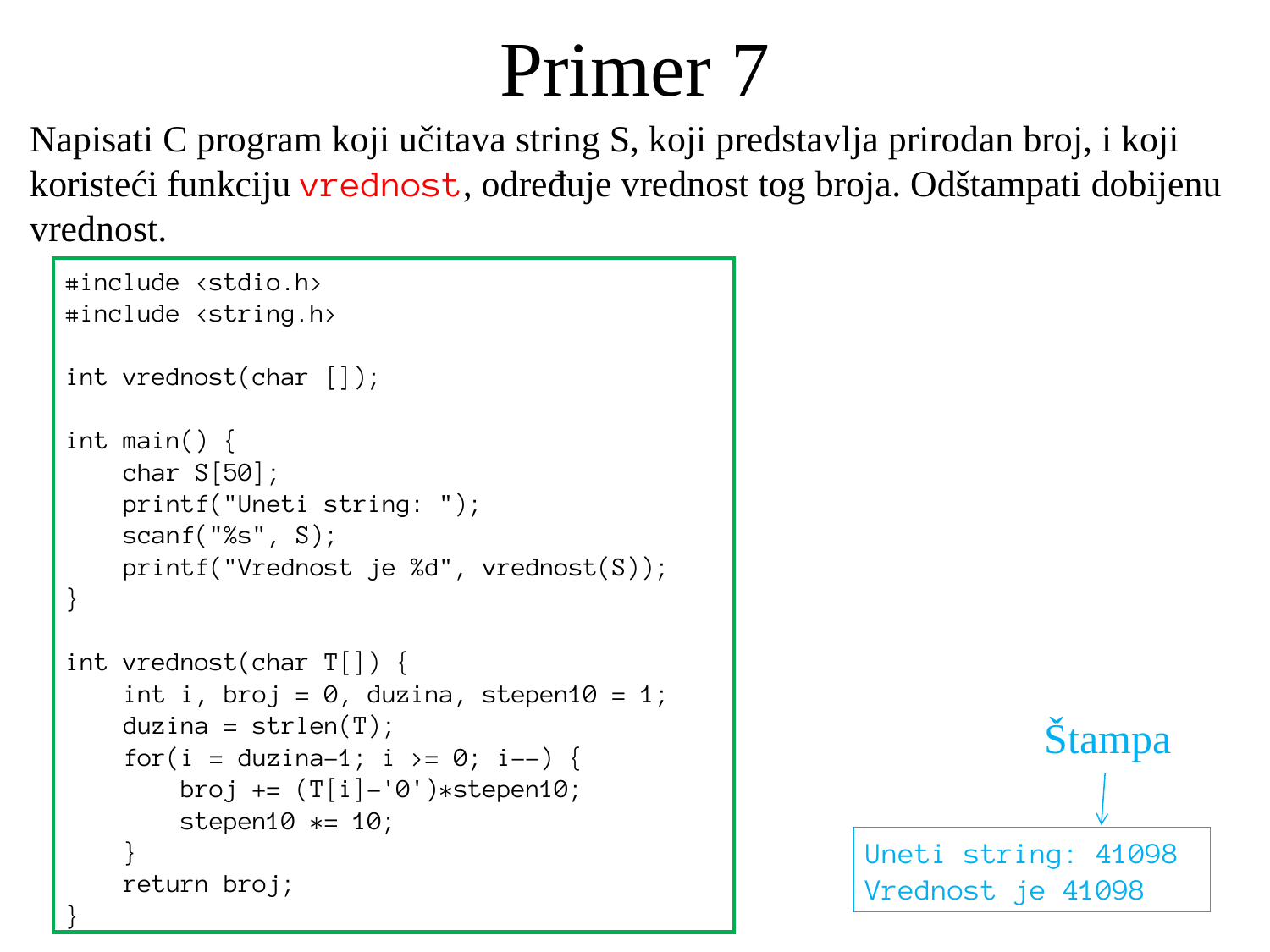

# Primer 7
Napisati C program koji učitava string S, koji predstavlja prirodan broj, i koji koristeći funkciju vrednost, određuje vrednost tog broja. Odštampati dobijenu vrednost.
#include <stdio.h>
#include <string.h>

int vrednost(char []);

int main() {
    char S[50];
    printf("Uneti string: ");
    scanf("%s", S);
    printf("Vrednost je %d", vrednost(S));
}

int vrednost(char T[]) {
    int i, broj = 0, duzina, stepen10 = 1;
    duzina = strlen(T);
    for(i = duzina-1; i >= 0; i--) {
        broj += (T[i]-'0')*stepen10;
        stepen10 *= 10;
    }
    return broj;
}
Štampa
Uneti string: 41098
Vrednost je 41098